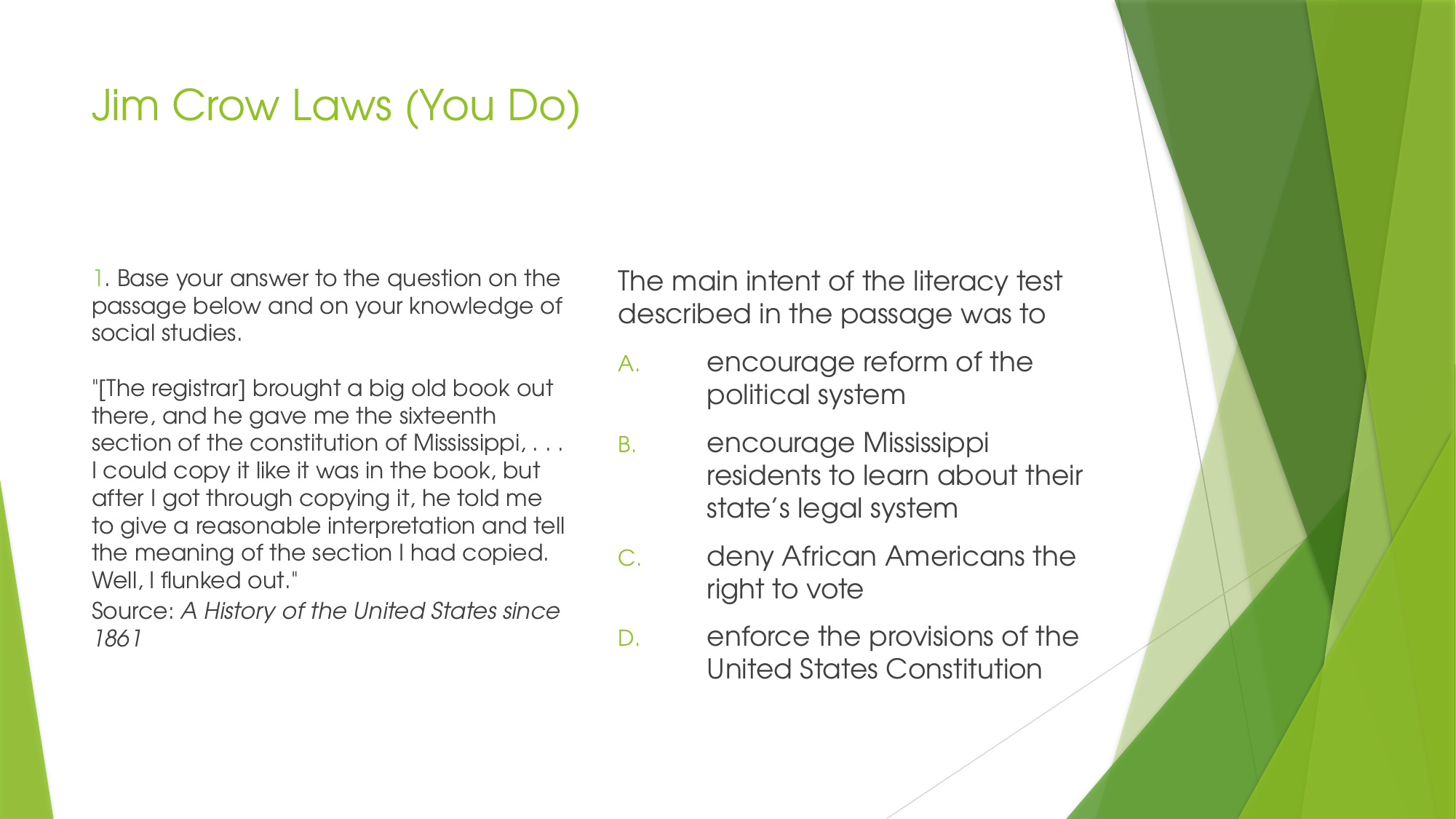

# Jim Crow Laws (You Do)
1. Base your answer to the question on the passage below and on your knowledge of social studies.
"[The registrar] brought a big old book out there, and he gave me the sixteenth section of the constitution of Mississippi, . . . I could copy it like it was in the book, but after I got through copying it, he told me to give a reasonable interpretation and tell the meaning of the section I had copied. Well, I flunked out."
Source: A History of the United States since 1861

The main intent of the literacy test described in the passage was to
encourage reform of the political system
encourage Mississippi residents to learn about their state’s legal system
deny African Americans the right to vote
enforce the provisions of the United States Constitution